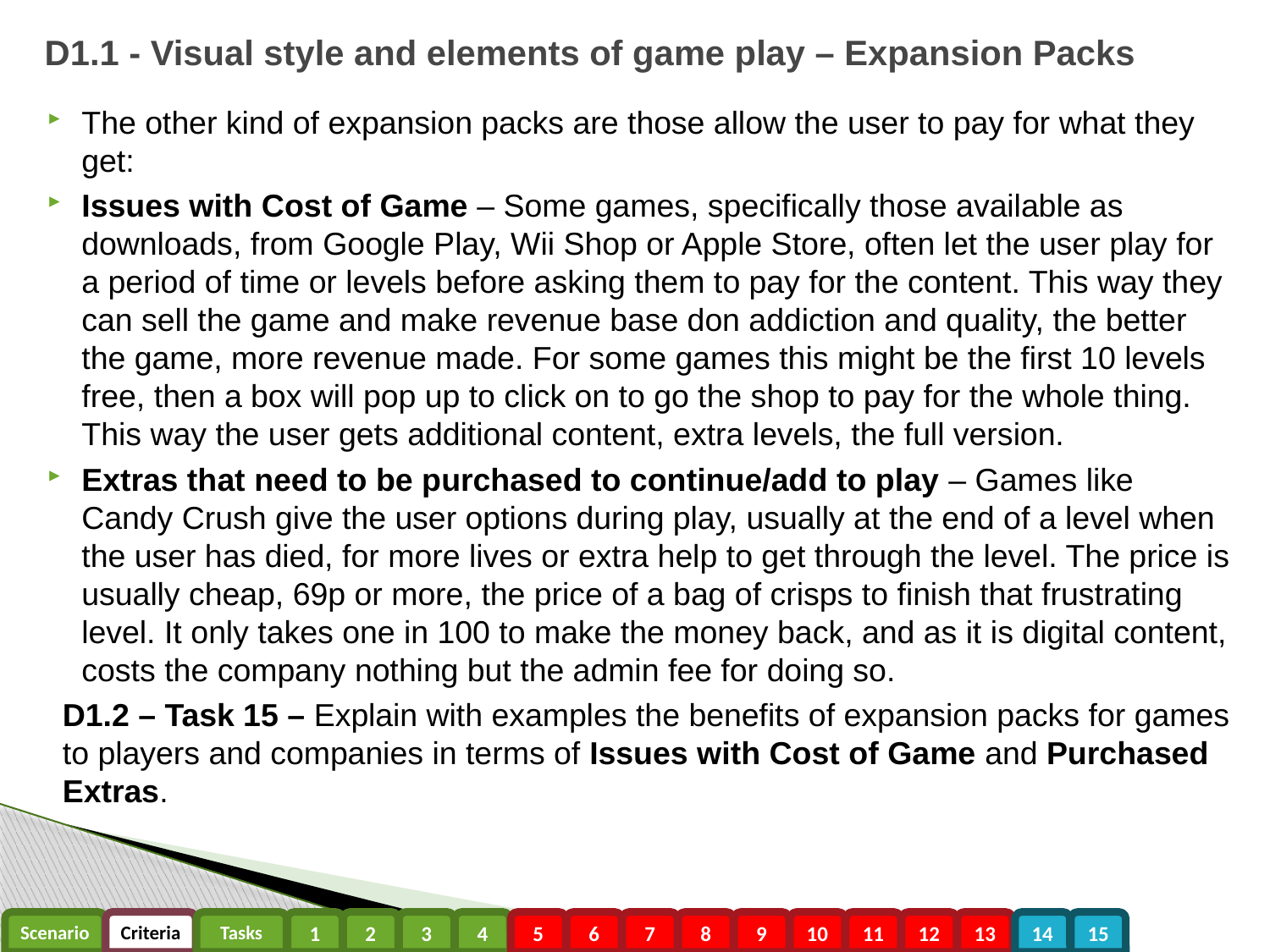

# D1.1 - Visual style and elements of game play – Expansion Packs
The other kind of expansion packs are those allow the user to pay for what they get:
Issues with Cost of Game – Some games, specifically those available as downloads, from Google Play, Wii Shop or Apple Store, often let the user play for a period of time or levels before asking them to pay for the content. This way they can sell the game and make revenue base don addiction and quality, the better the game, more revenue made. For some games this might be the first 10 levels free, then a box will pop up to click on to go the shop to pay for the whole thing. This way the user gets additional content, extra levels, the full version.
Extras that need to be purchased to continue/add to play – Games like Candy Crush give the user options during play, usually at the end of a level when the user has died, for more lives or extra help to get through the level. The price is usually cheap, 69p or more, the price of a bag of crisps to finish that frustrating level. It only takes one in 100 to make the money back, and as it is digital content, costs the company nothing but the admin fee for doing so.
D1.2 – Task 15 – Explain with examples the benefits of expansion packs for games to players and companies in terms of Issues with Cost of Game and Purchased Extras.